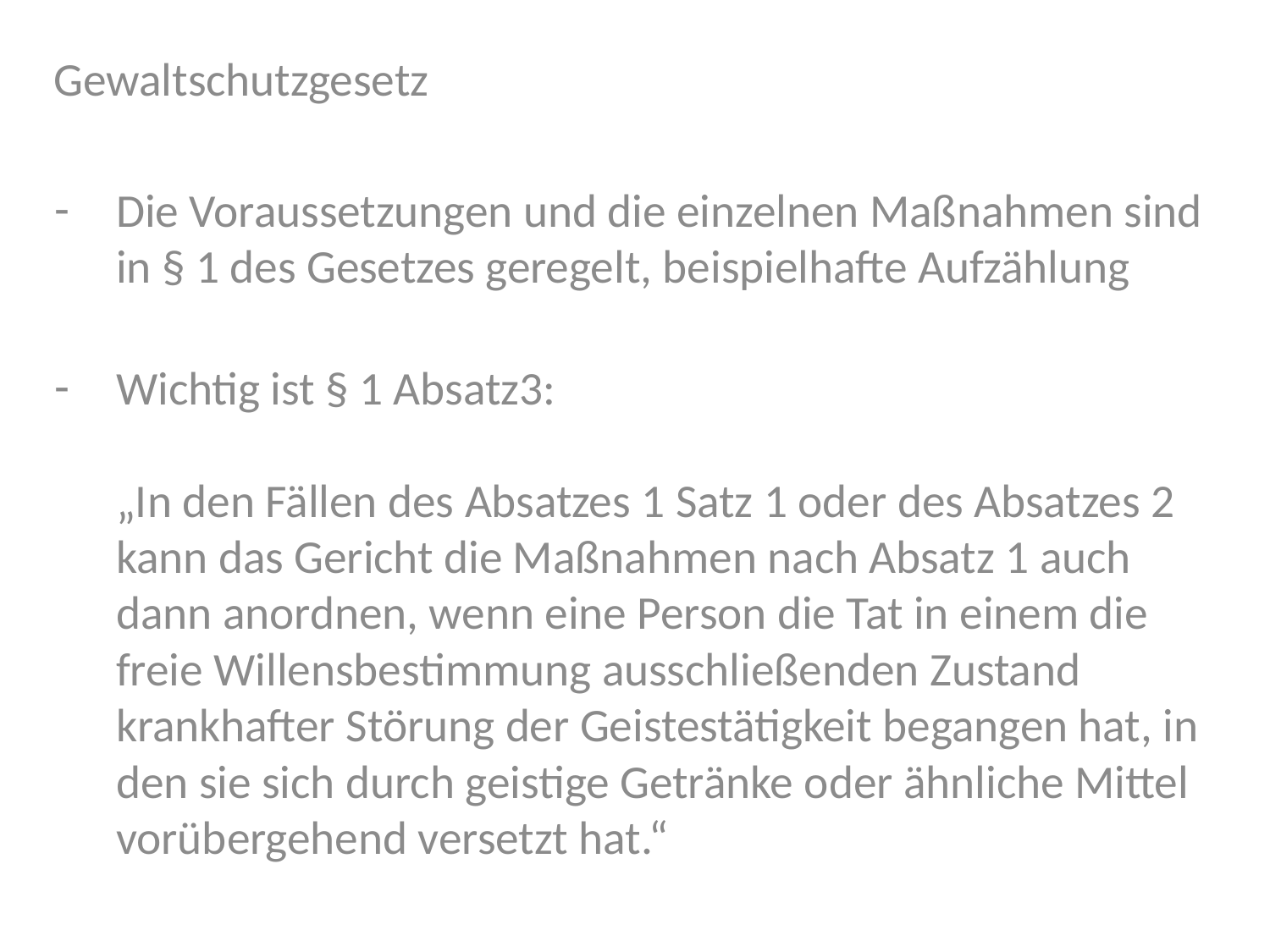

Gewaltschutzgesetz

Die Voraussetzungen und die einzelnen Maßnahmen sind in § 1 des Gesetzes geregelt, beispielhafte Aufzählung
Wichtig ist § 1 Absatz3:
„In den Fällen des Absatzes 1 Satz 1 oder des Absatzes 2 kann das Gericht die Maßnahmen nach Absatz 1 auch dann anordnen, wenn eine Person die Tat in einem die freie Willensbestimmung ausschließenden Zustand krankhafter Störung der Geistestätigkeit begangen hat, in den sie sich durch geistige Getränke oder ähnliche Mittel vorübergehend versetzt hat.“